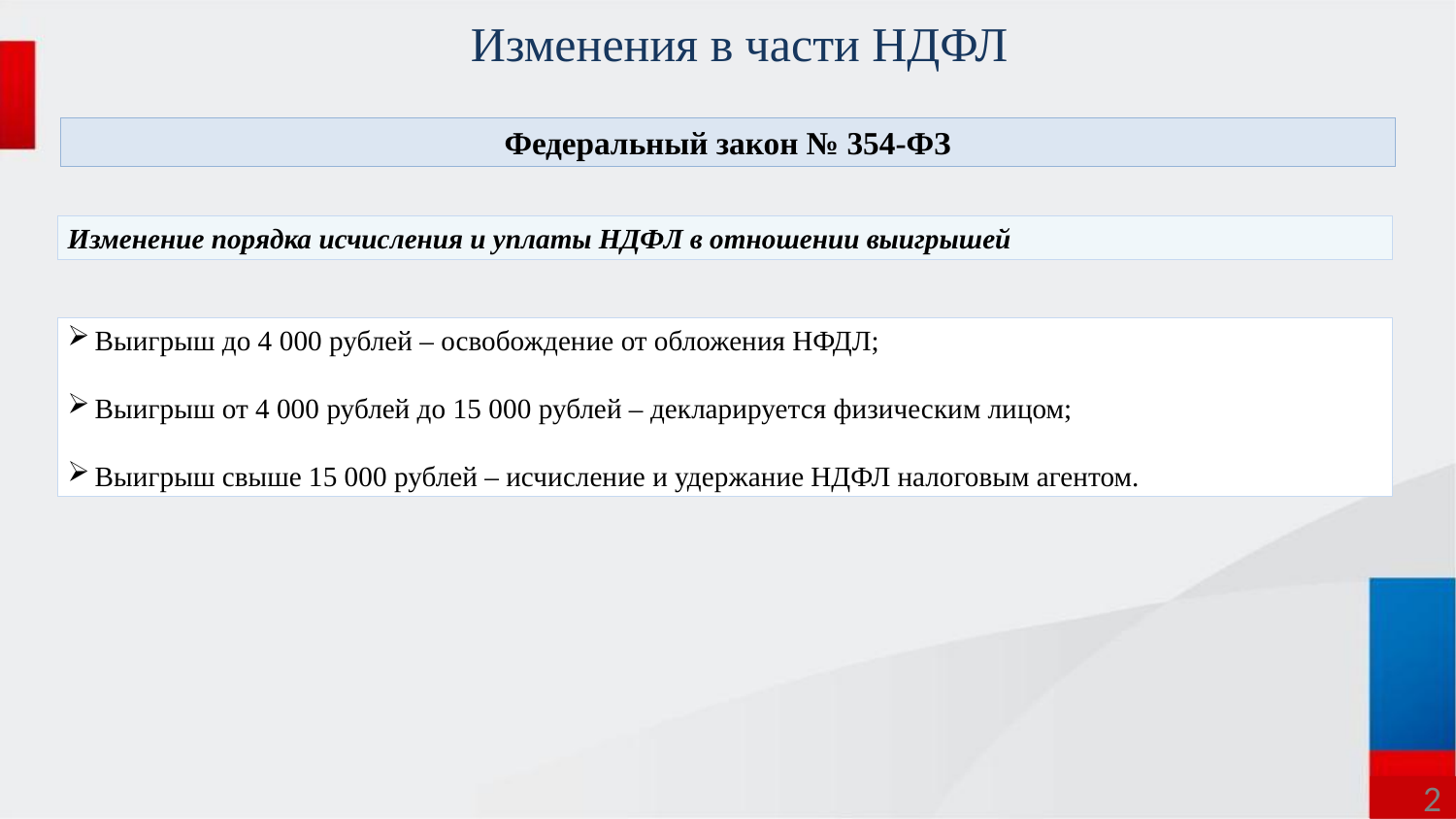

# Изменения в части НДФЛ
Федеральный закон № 354-ФЗ
Изменение порядка исчисления и уплаты НДФЛ в отношении выигрышей
Выигрыш до 4 000 рублей – освобождение от обложения НФДЛ;

Выигрыш от 4 000 рублей до 15 000 рублей – декларируется физическим лицом;

Выигрыш свыше 15 000 рублей – исчисление и удержание НДФЛ налоговым агентом.

2